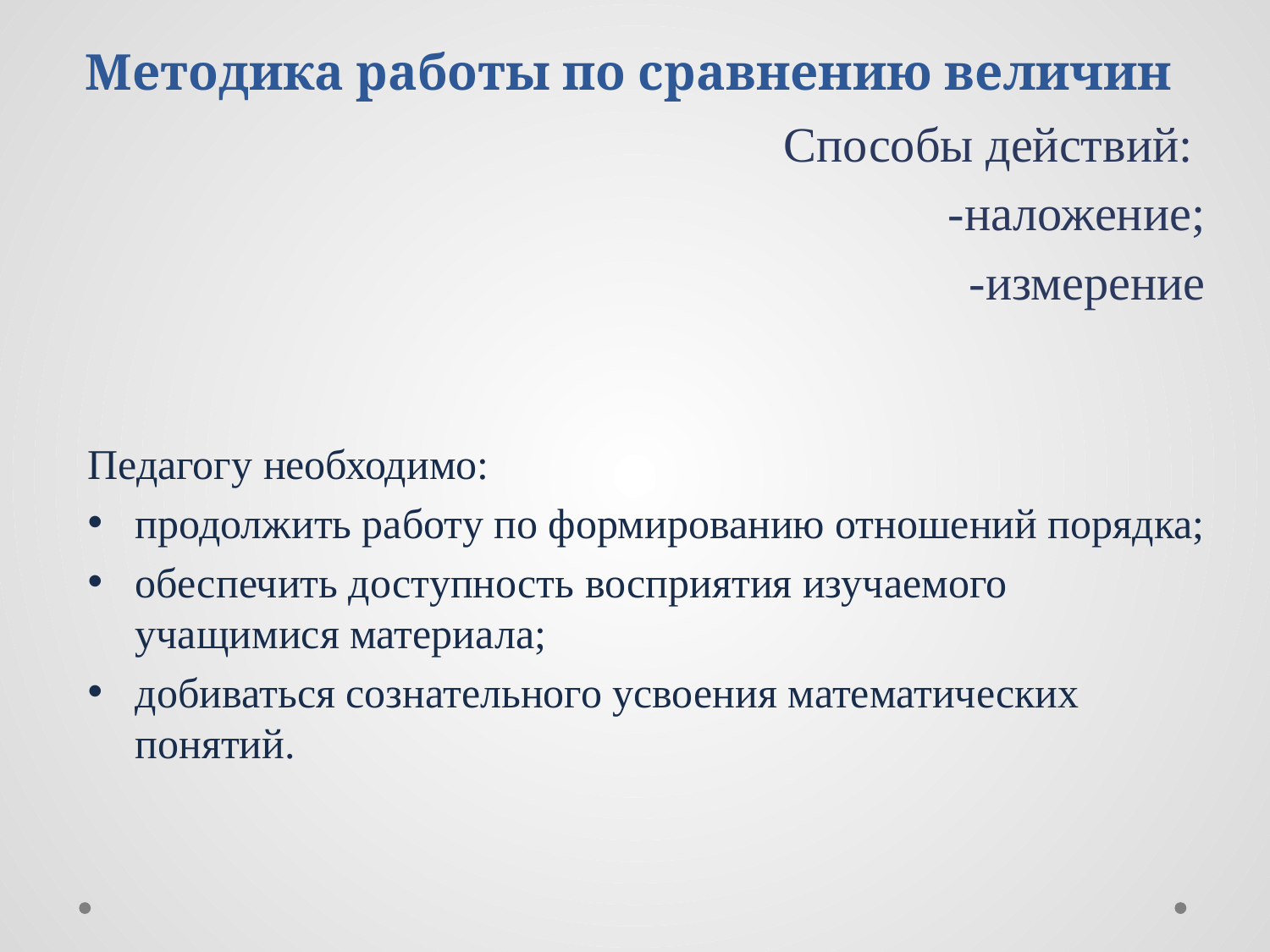

# Методика работы по сравнению величин
Способы действий:
-наложение;
-измерение

Педагогу необходимо:
продолжить работу по формированию отношений порядка;
обеспечить доступность восприятия изучаемого учащимися материала;
добиваться сознательного усвоения математических понятий.